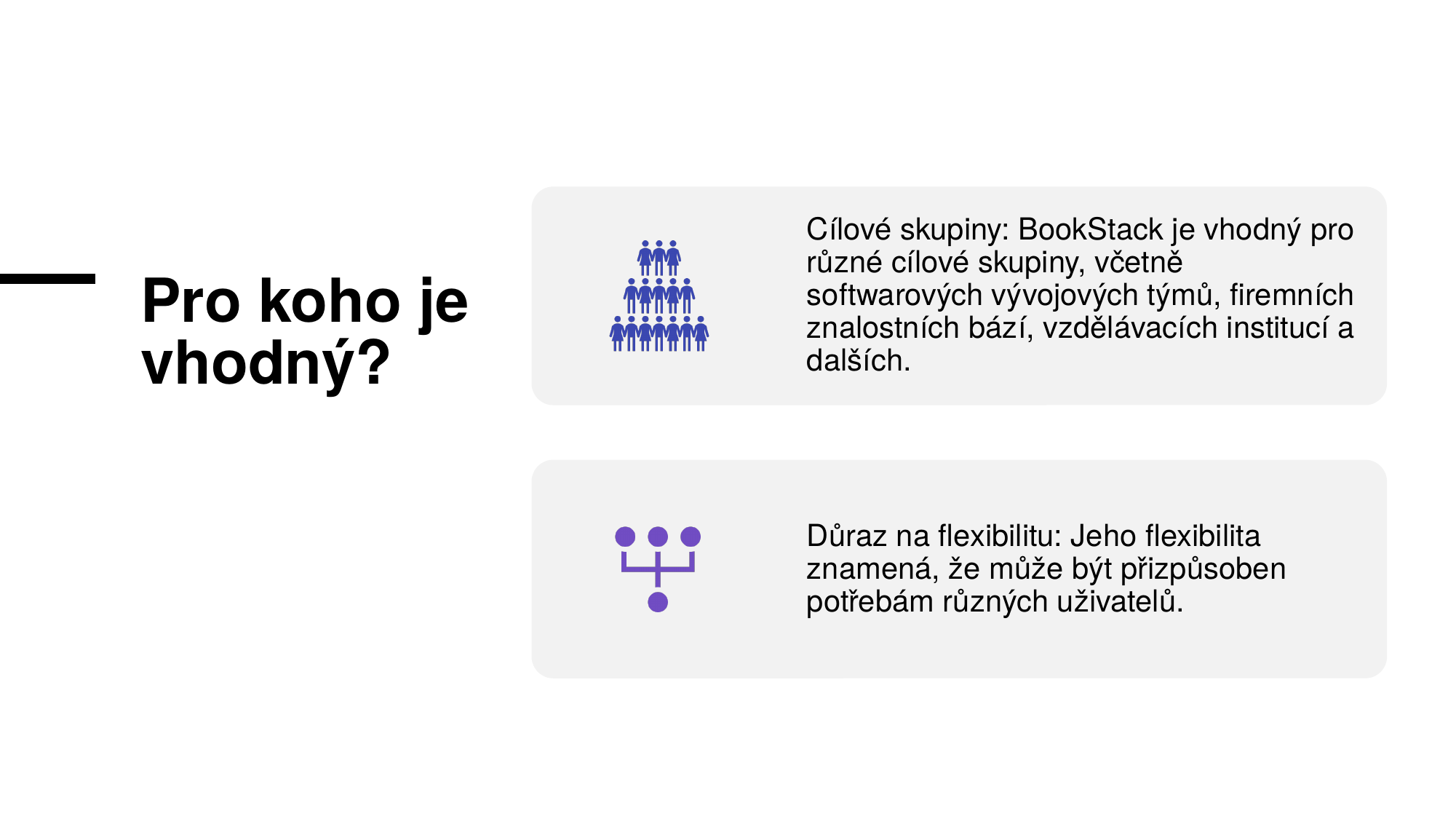

Cílové skupiny: BookStack je vhodný pro různé cílové skupiny, včetně softwarových vývojových týmů, firemních znalostních bází, vzdělávacích institucí a dalších.
Důraz na flexibilitu: Jeho flexibilita znamená, že může být přizpůsoben potřebám různých uživatelů.
# Pro koho je vhodný?